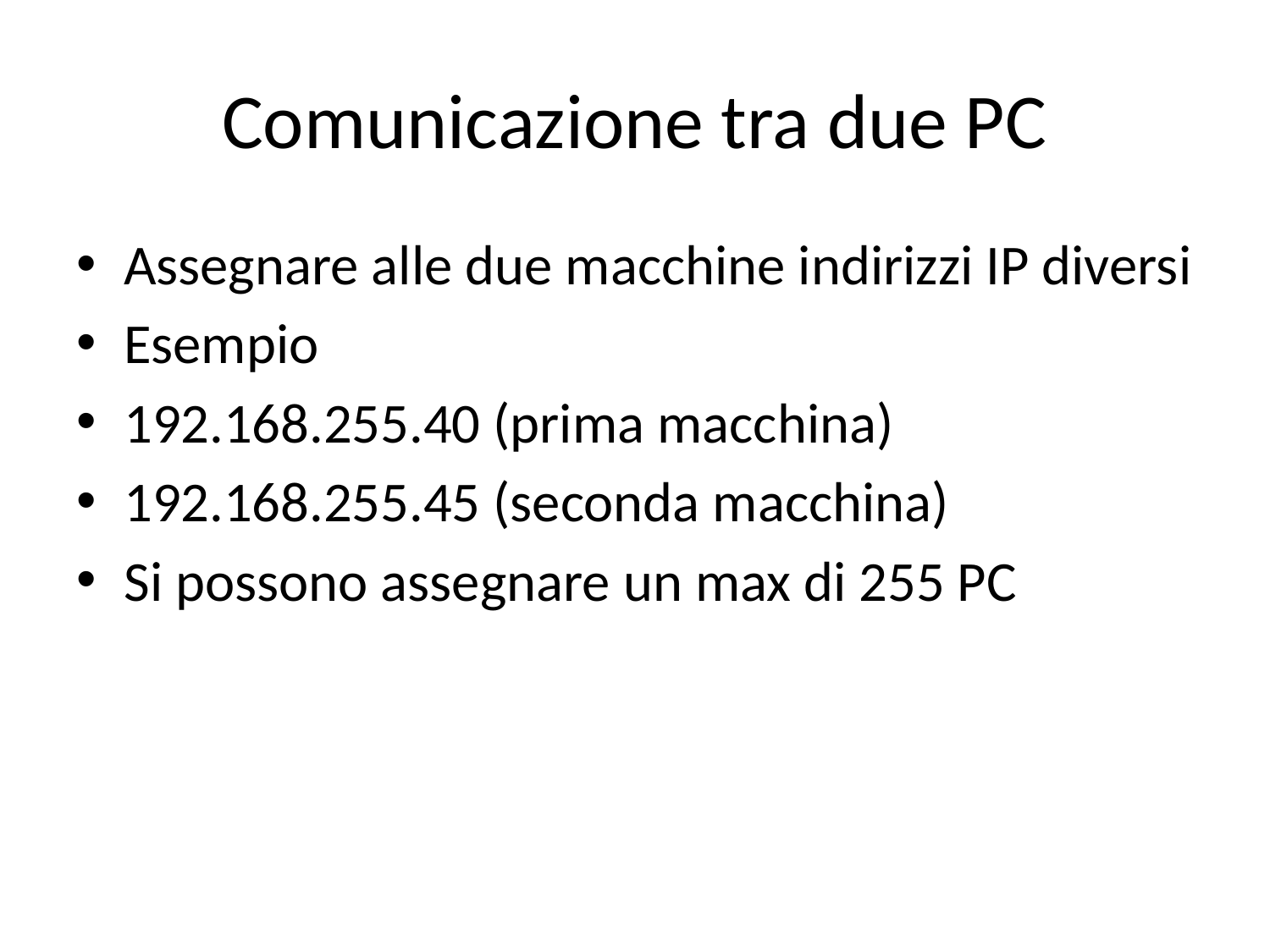

# Comunicazione tra due PC
Assegnare alle due macchine indirizzi IP diversi
Esempio
192.168.255.40 (prima macchina)
192.168.255.45 (seconda macchina)
Si possono assegnare un max di 255 PC